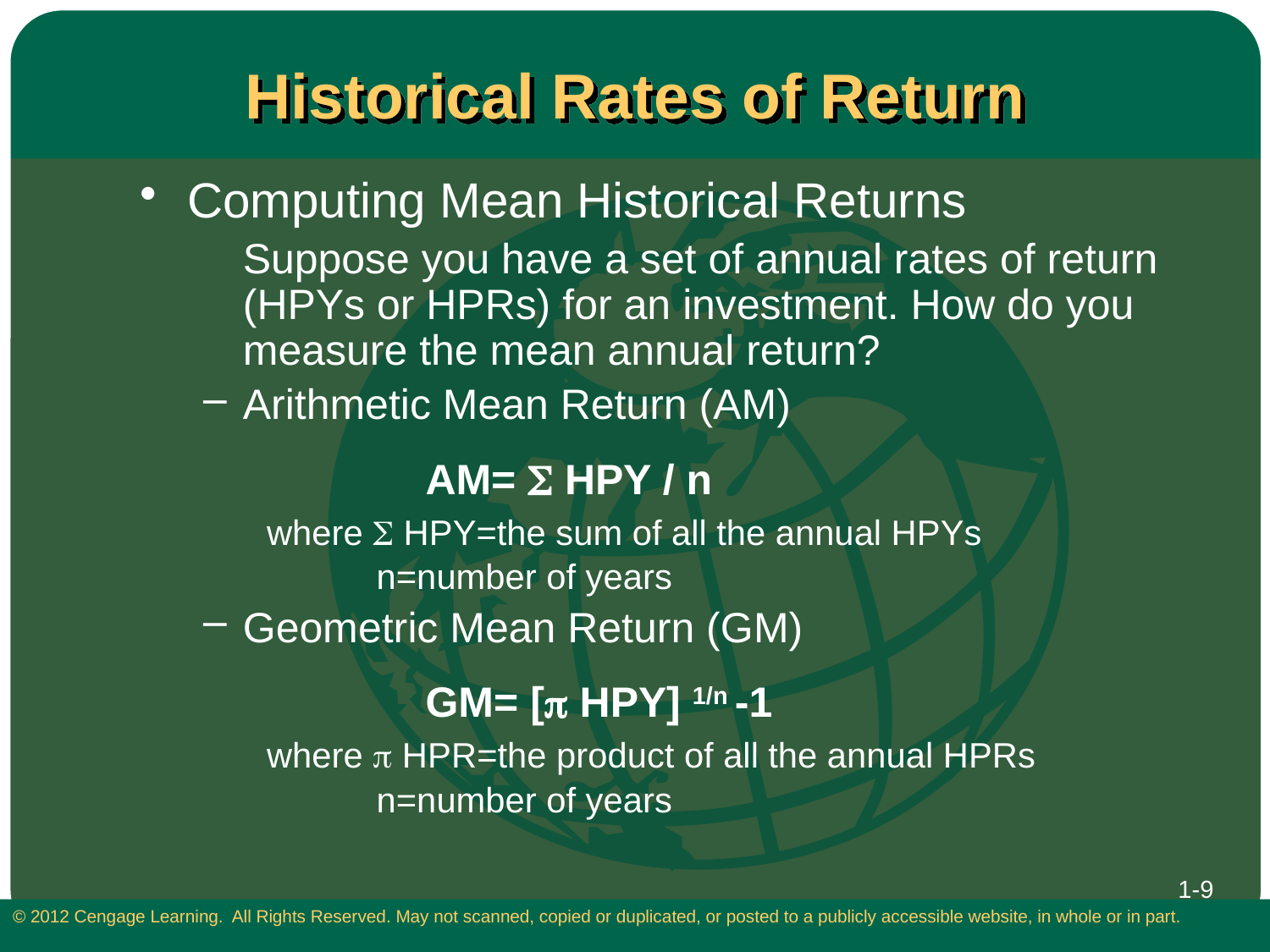

# Historical Rates of Return
Computing Mean Historical Returns
	Suppose you have a set of annual rates of return (HPYs or HPRs) for an investment. How do you measure the mean annual return?
Arithmetic Mean Return (AM)
		AM= Σ HPY / n
where Σ HPY=the sum of all the annual HPYs
	        n=number of years
Geometric Mean Return (GM)
		GM= [π HPY] 1/n -1
where π HPR=the product of all the annual HPRs
	        n=number of years

1-9
© 2012 Cengage Learning.  All Rights Reserved. May not scanned, copied or duplicated, or posted to a publicly accessible website, in whole or in part.